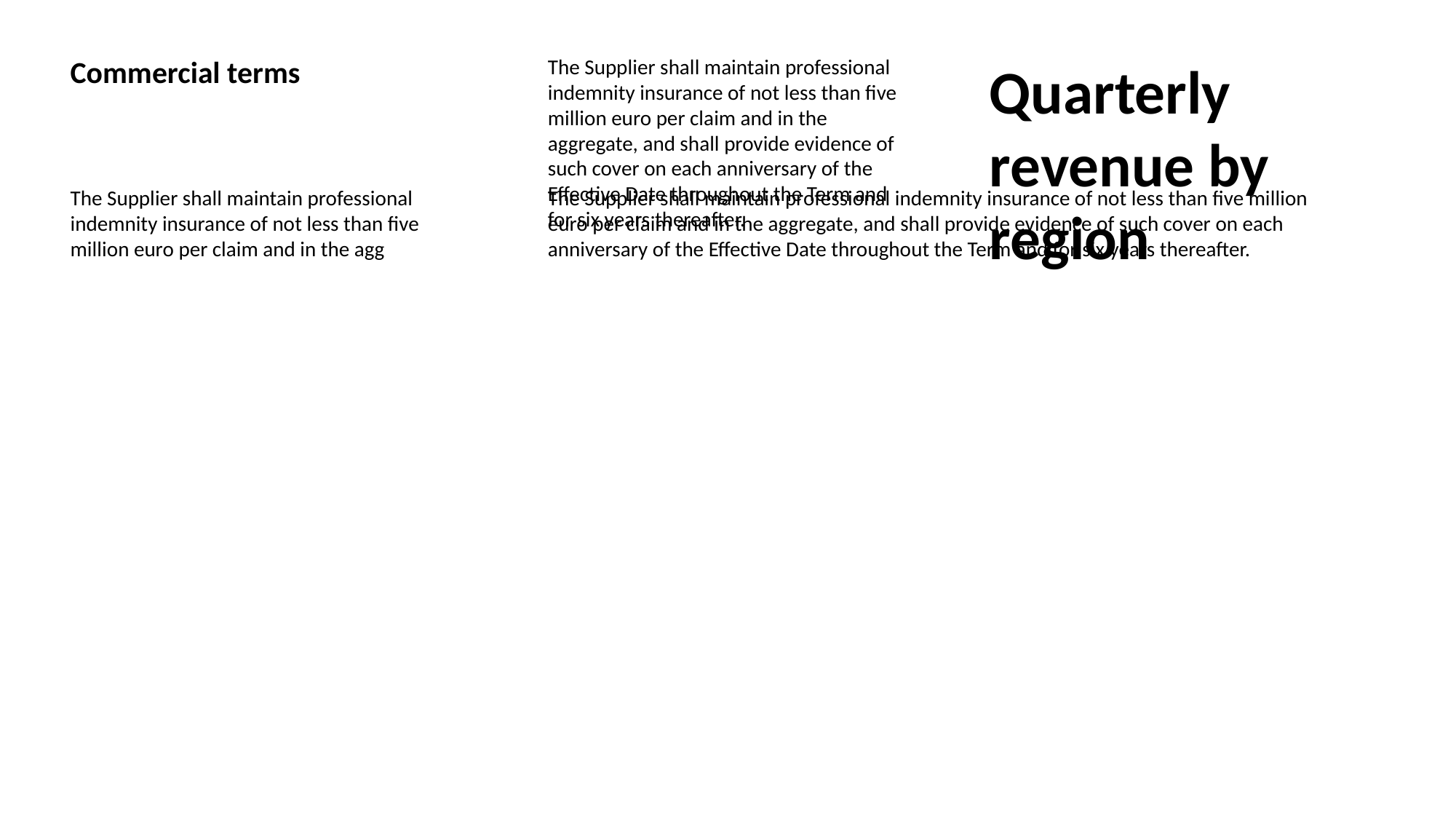

Commercial terms
The Supplier shall maintain professional indemnity insurance of not less than five million euro per claim and in the aggregate, and shall provide evidence of such cover on each anniversary of the Effective Date throughout the Term and for six years thereafter.
Quarterly revenue by region
The Supplier shall maintain professional indemnity insurance of not less than five million euro per claim and in the agg
The Supplier shall maintain professional indemnity insurance of not less than five million euro per claim and in the aggregate, and shall provide evidence of such cover on each anniversary of the Effective Date throughout the Term and for six years thereafter.